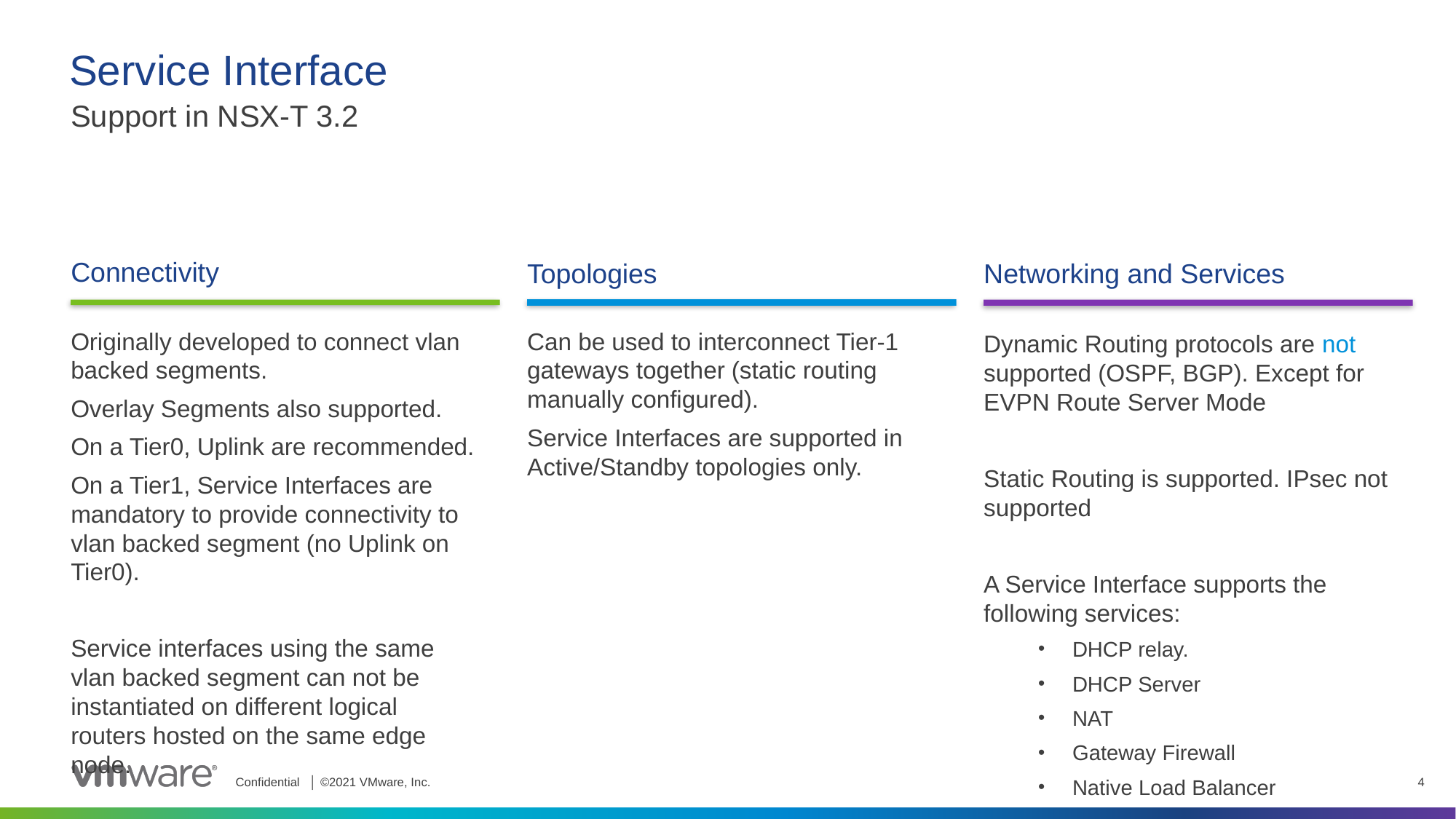

# Service Interface
Support in NSX-T 3.2

Connectivity
Topologies
Networking and Services
Originally developed to connect vlan backed segments.
Overlay Segments also supported.
On a Tier0, Uplink are recommended.
On a Tier1, Service Interfaces are mandatory to provide connectivity to vlan backed segment (no Uplink on Tier0).

Service interfaces using the same vlan backed segment can not be instantiated on different logical routers hosted on the same edge node.

Can be used to interconnect Tier-1 gateways together (static routing manually configured).
Service Interfaces are supported in Active/Standby topologies only.
Dynamic Routing protocols are not supported (OSPF, BGP). Except for EVPN Route Server Mode

Static Routing is supported. IPsec not supported

A Service Interface supports the following services:
DHCP relay.
DHCP Server
NAT
Gateway Firewall
Native Load Balancer